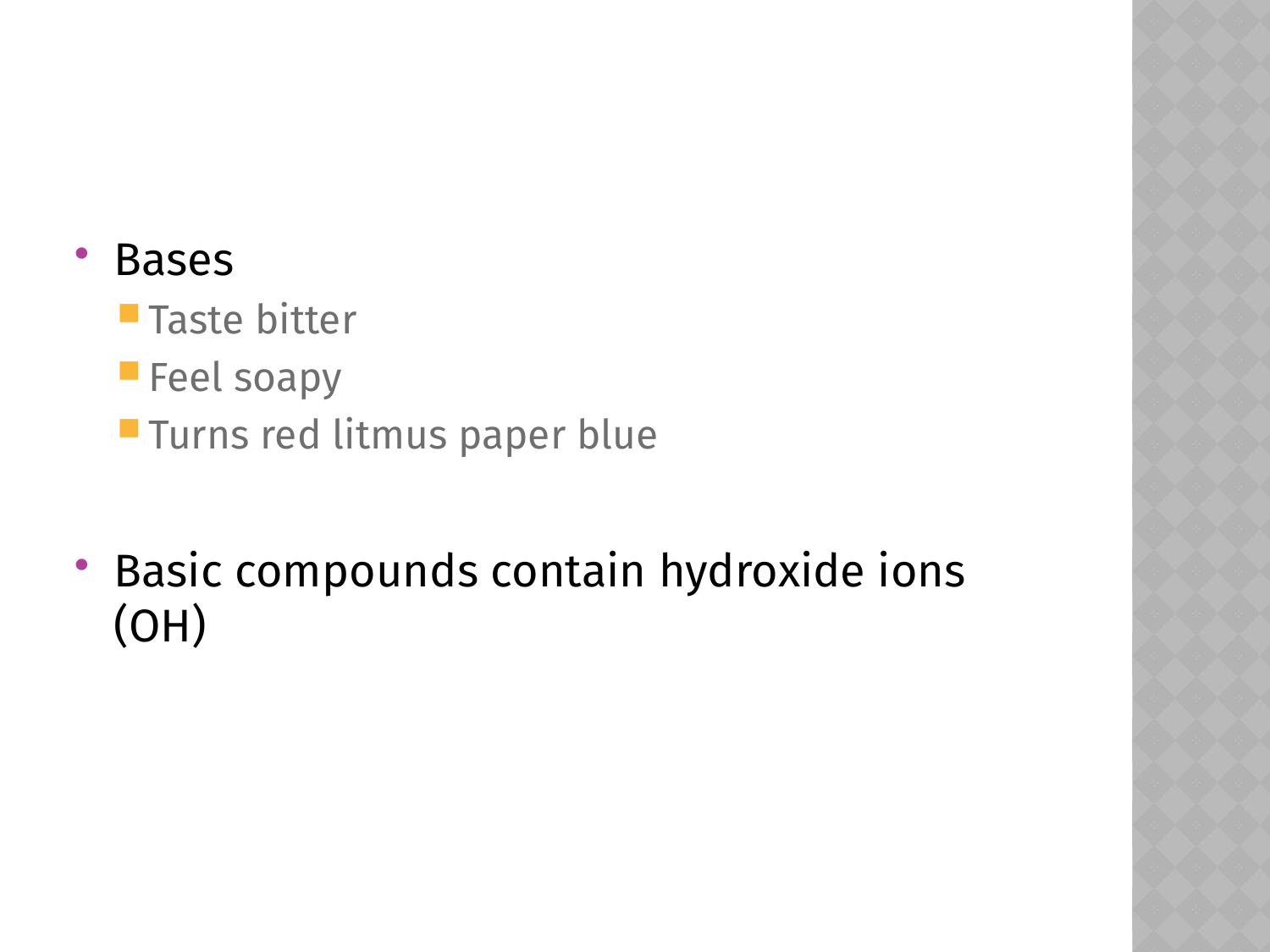

#
Bases
Taste bitter
Feel soapy
Turns red litmus paper blue

Basic compounds contain hydroxide ions (OH)